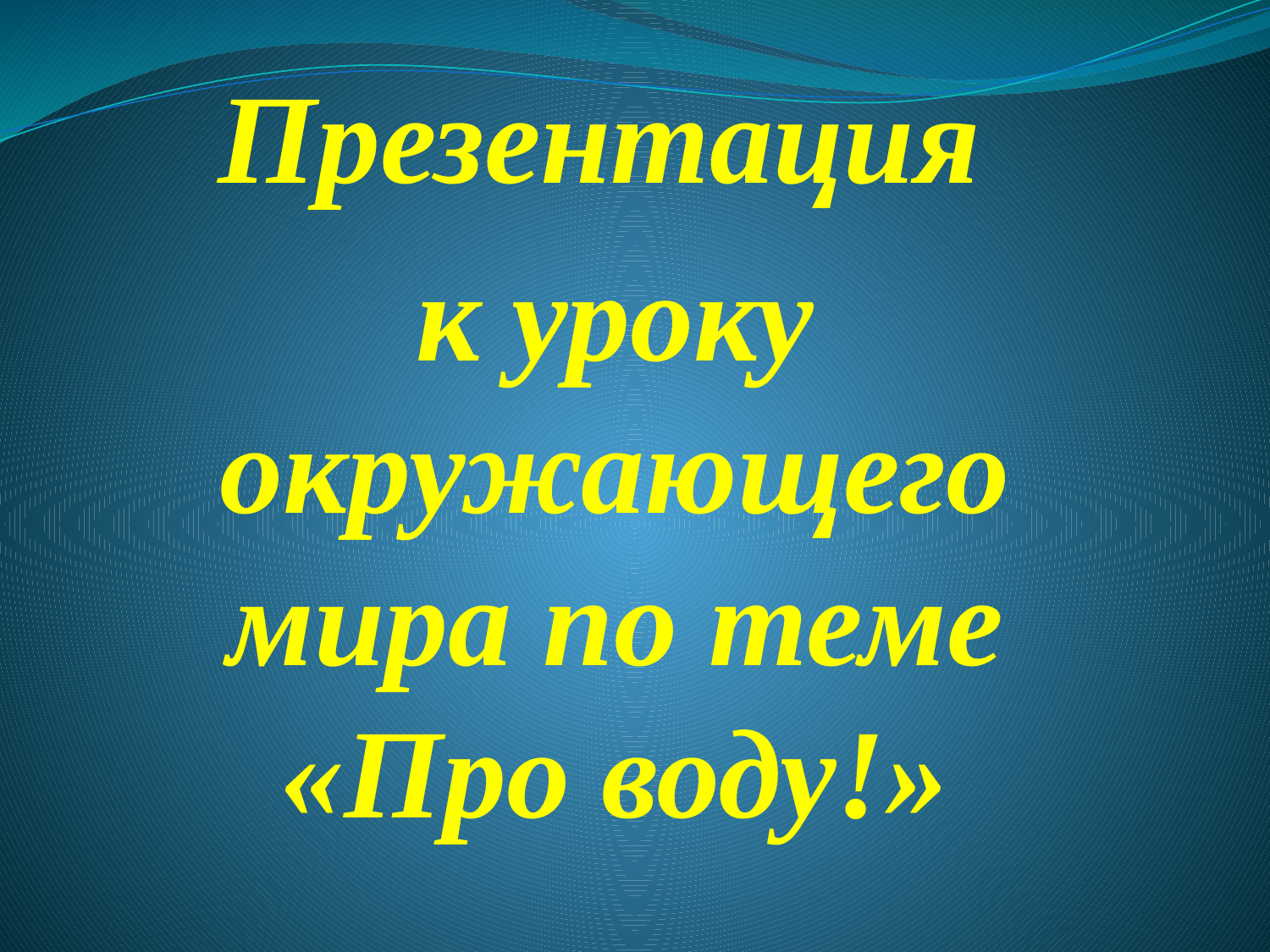

#
Презентация
к уроку окружающего мира по теме «Про воду!»